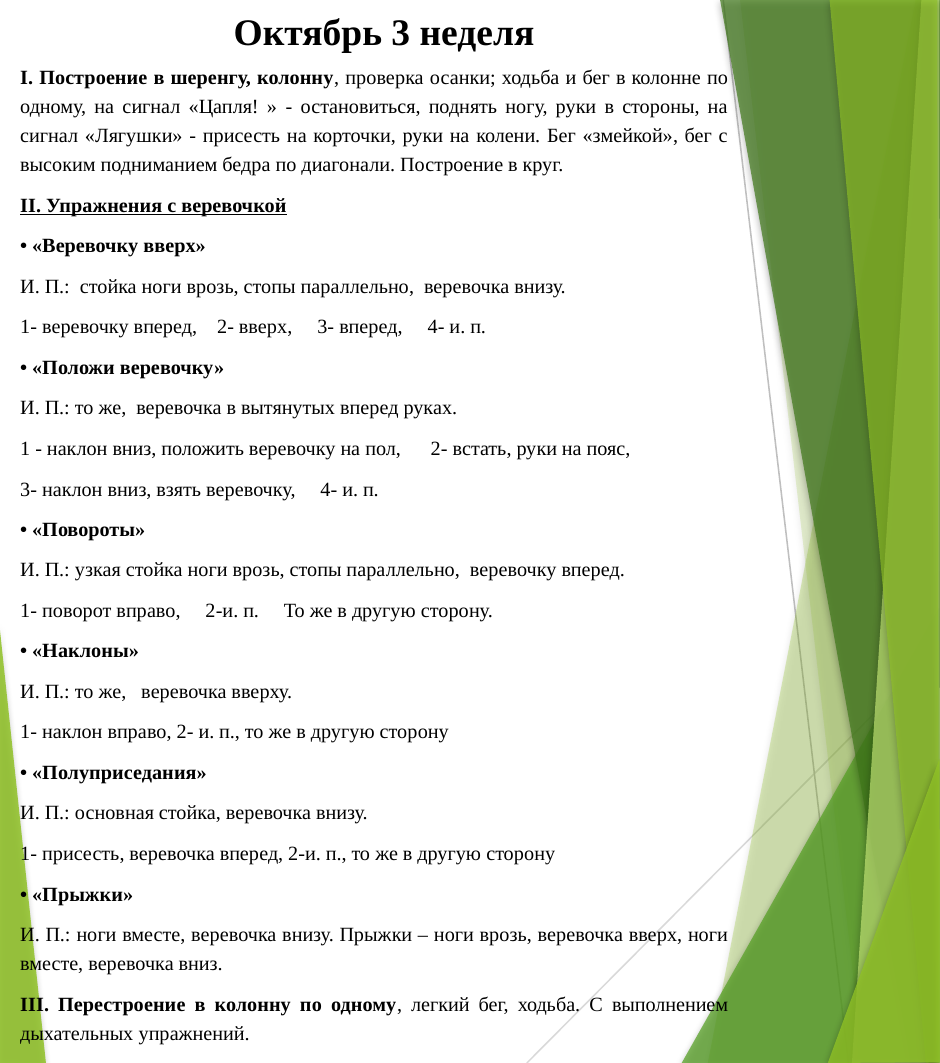

# Октябрь 3 неделя
I. Построение в шеренгу, колонну, проверка осанки; ходьба и бег в колонне по одному, на сигнал «Цапля! » - остановиться, поднять ногу, руки в стороны, на сигнал «Лягушки» - присесть на корточки, руки на колени. Бег «змейкой», бег с высоким подниманием бедра по диагонали. Построение в круг.
II. Упражнения с веревочкой
• «Веревочку вверх»
И. П.:  стойка ноги врозь, стопы параллельно,  веревочка внизу.
1- веревочку вперед,    2- вверх,     3- вперед,     4- и. п.
• «Положи веревочку»
И. П.: то же,  веревочка в вытянутых вперед руках.
1 - наклон вниз, положить веревочку на пол,      2- встать, руки на пояс,
3- наклон вниз, взять веревочку,     4- и. п.
• «Повороты»
И. П.: узкая стойка ноги врозь, стопы параллельно,  веревочку вперед.
1- поворот вправо,     2-и. п.     То же в другую сторону.
• «Наклоны»
И. П.: то же,   веревочка вверху.
1- наклон вправо, 2- и. п., то же в другую сторону
• «Полуприседания»
И. П.: основная стойка, веревочка внизу.
1- присесть, веревочка вперед, 2-и. п., то же в другую сторону
• «Прыжки»
И. П.: ноги вместе, веревочка внизу. Прыжки – ноги врозь, веревочка вверх, ноги вместе, веревочка вниз.
III. Перестроение в колонну по одному, легкий бег, ходьба. С выполнением дыхательных упражнений.